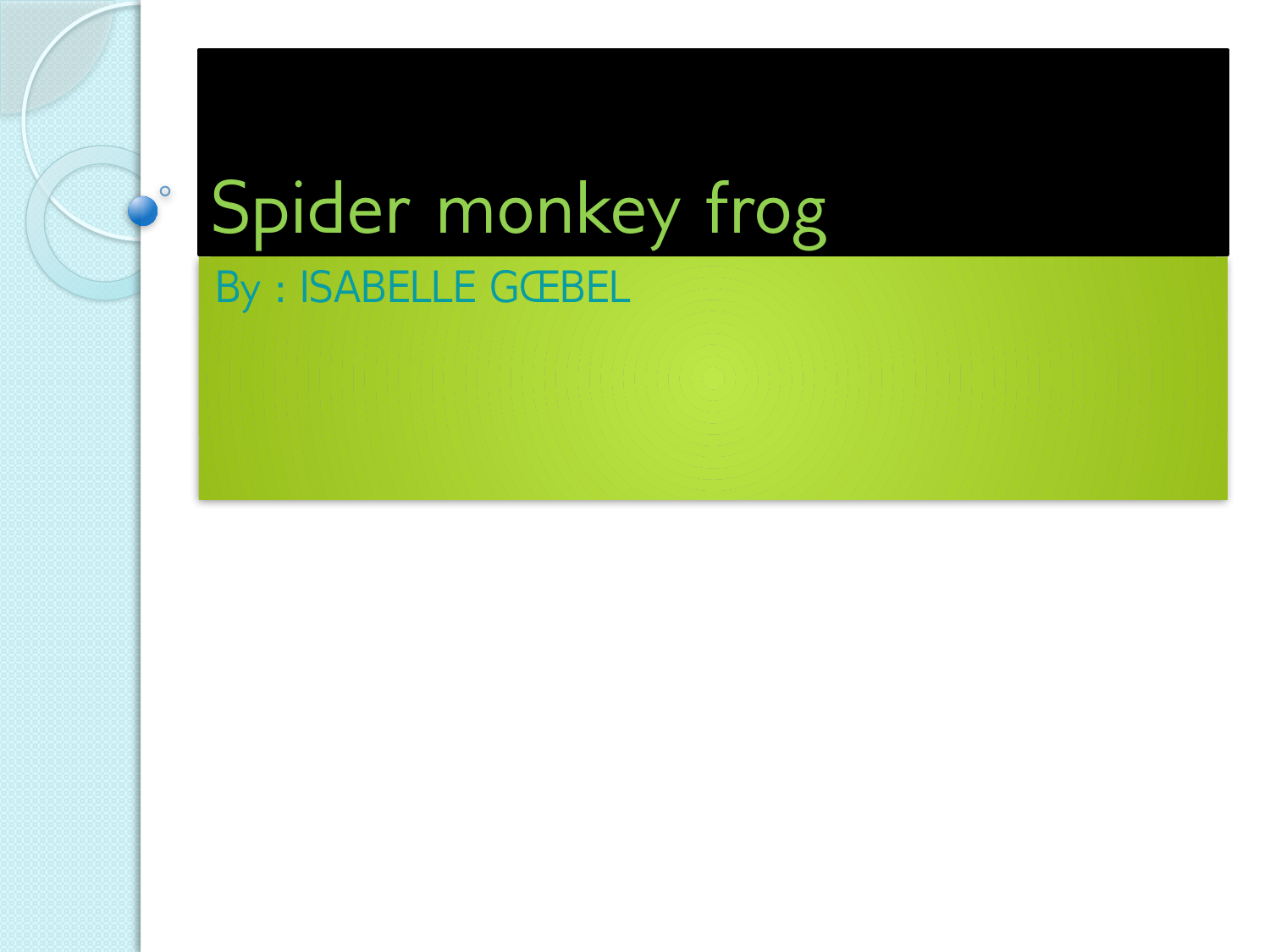

# Spider monkey frog
By : ISABELLE GOEBEL